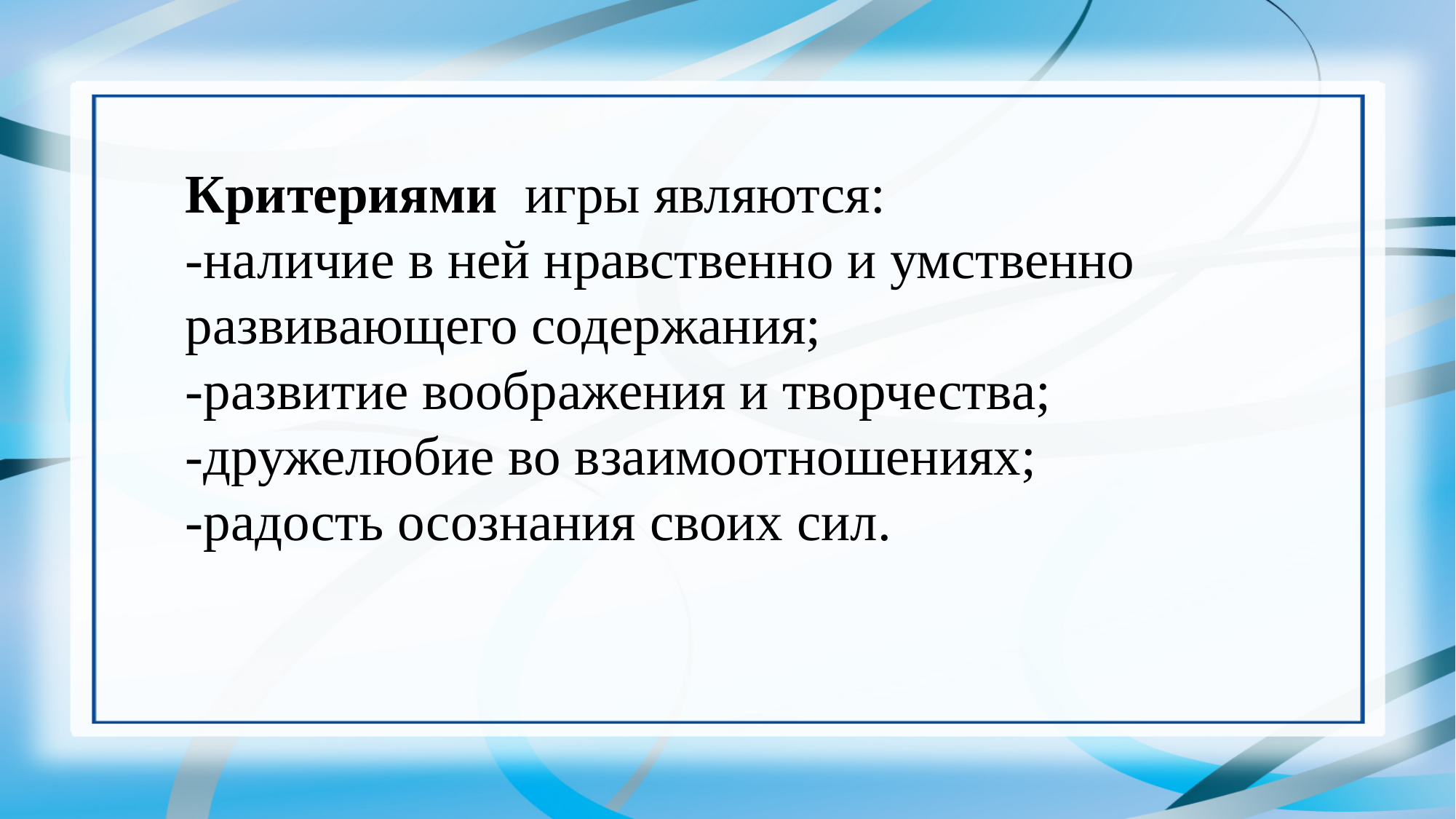

Критериями  игры являются:
-наличие в ней нравственно и умственно развивающего содержания;
-развитие воображения и творчества;
-дружелюбие во взаимоотношениях;
-радость осознания своих сил.